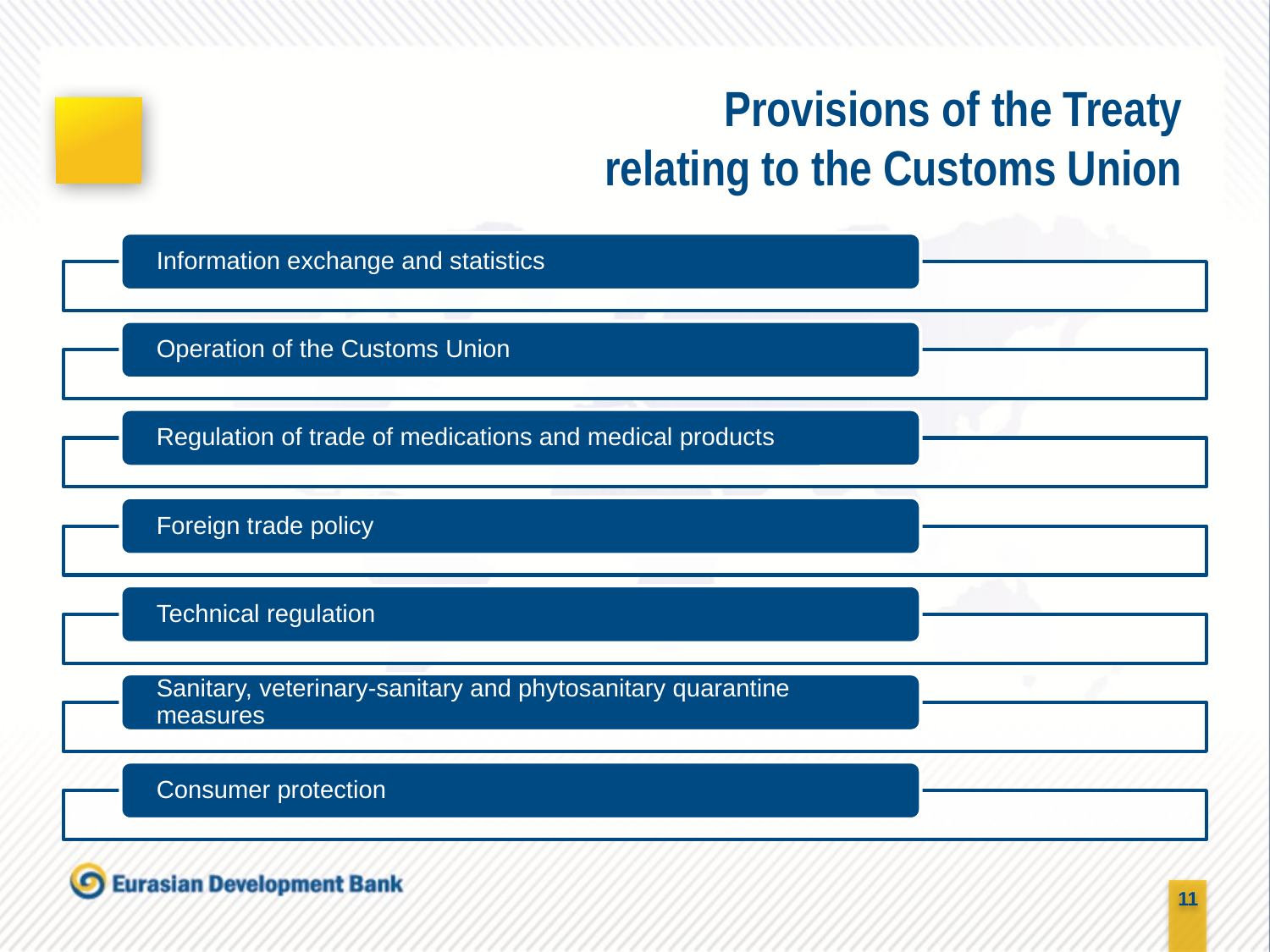

# Provisions of the Treaty relating to the Customs Union
Information exchange and statistics
Operation of the Customs Union
Regulation of trade of medications and medical products
Foreign trade policy
Technical regulation
Sanitary, veterinary-sanitary and phytosanitary quarantine measures
Consumer protection